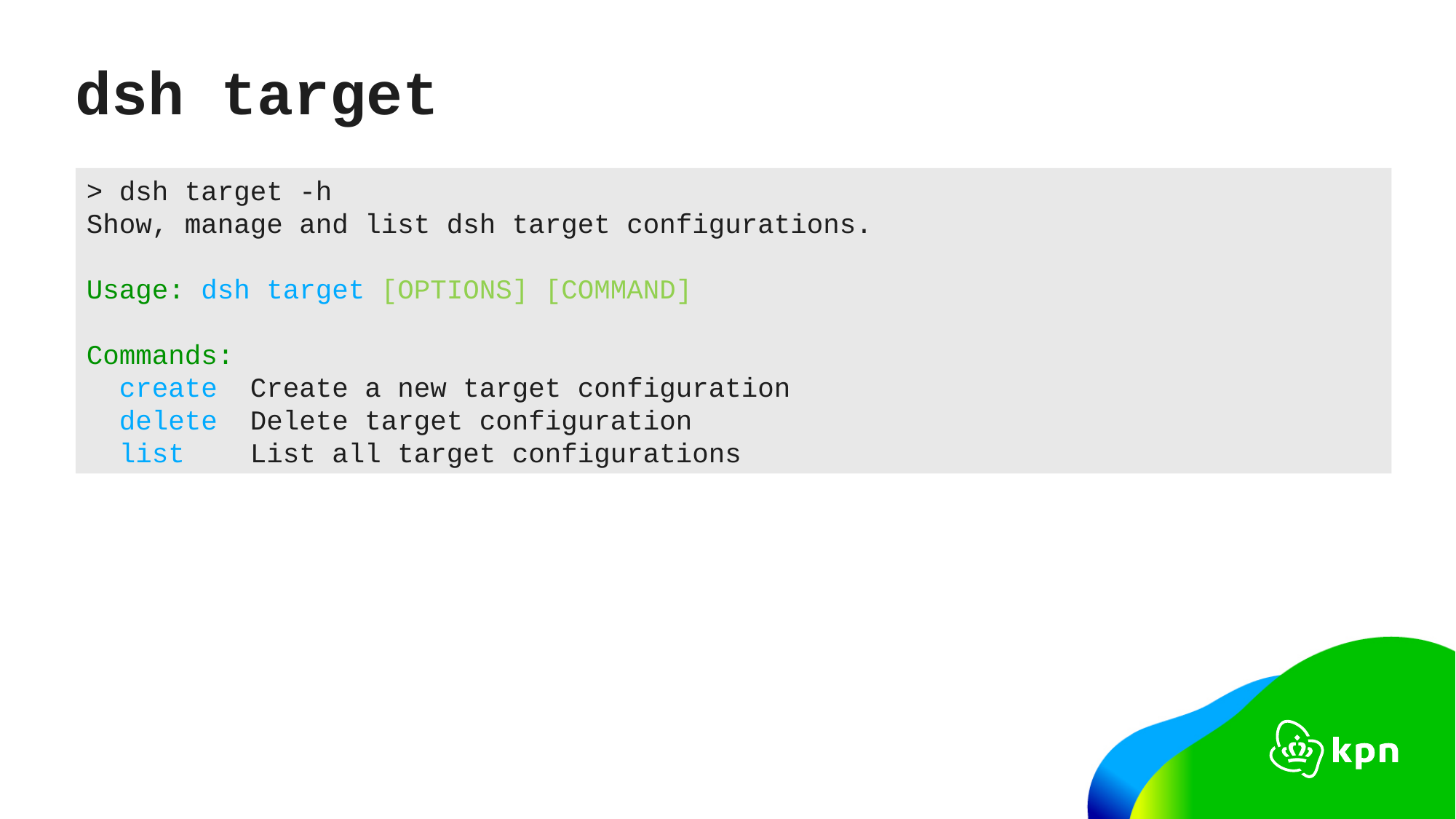

# dsh target
> dsh target -h
Show, manage and list dsh target configurations.

Usage: dsh target [OPTIONS] [COMMAND]

Commands:
  create  Create a new target configuration
  delete  Delete target configuration
  list    List all target configurations